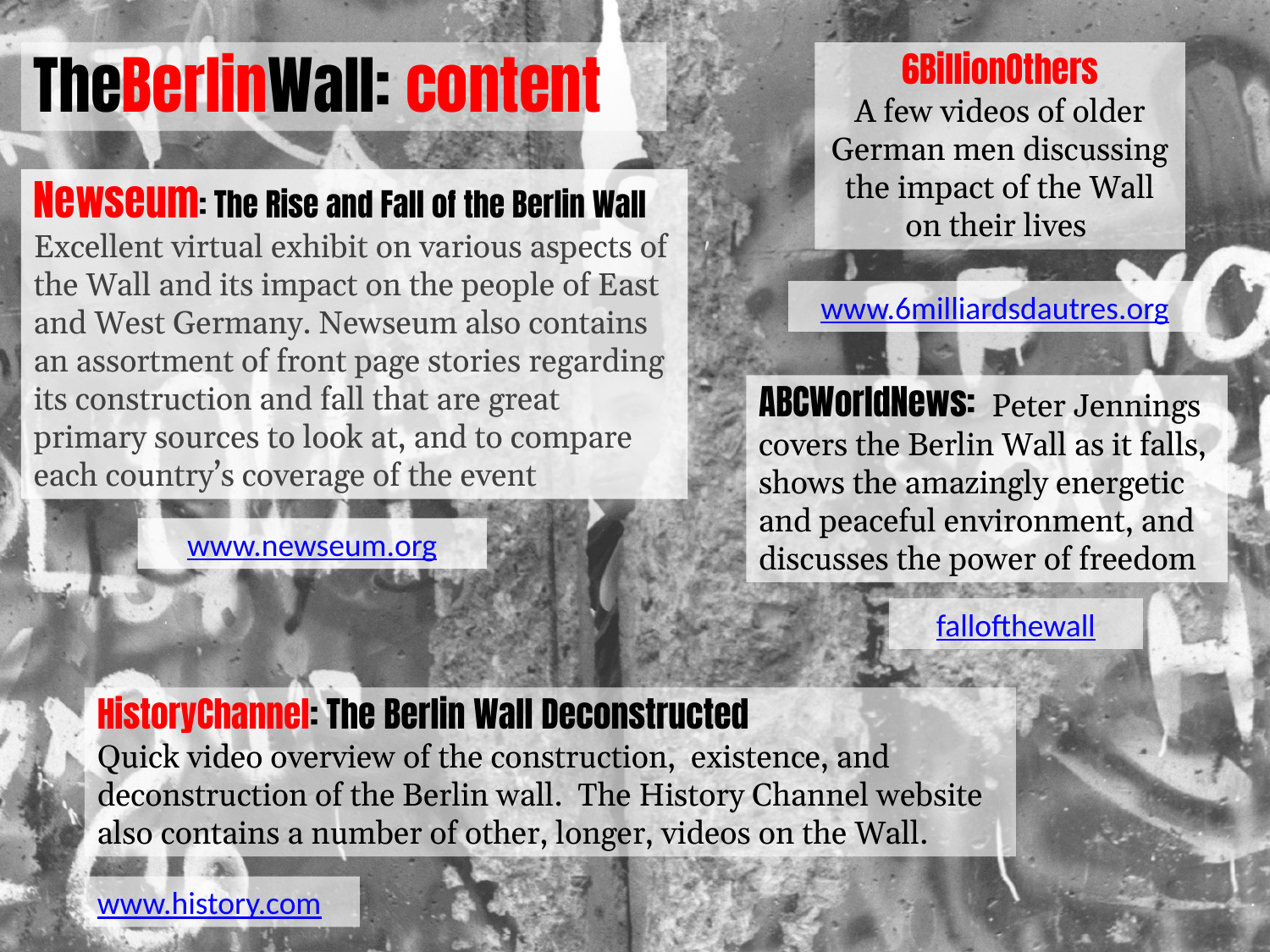

TheBerlinWall: content
6BillionOthers
A few videos of older German men discussing the impact of the Wall on their lives
Newseum: The Rise and Fall of the Berlin Wall
Excellent virtual exhibit on various aspects of the Wall and its impact on the people of East and West Germany. Newseum also contains an assortment of front page stories regarding its construction and fall that are great primary sources to look at, and to compare each country’s coverage of the event
www.6milliardsdautres.org
ABCWorldNews:  Peter Jennings covers the Berlin Wall as it falls, shows the amazingly energetic and peaceful environment, and discusses the power of freedom
www.newseum.org
fallofthewall
HistoryChannel: The Berlin Wall Deconstructed
Quick video overview of the construction,  existence, and deconstruction of the Berlin wall.  The History Channel website also contains a number of other, longer, videos on the Wall.
www.history.com